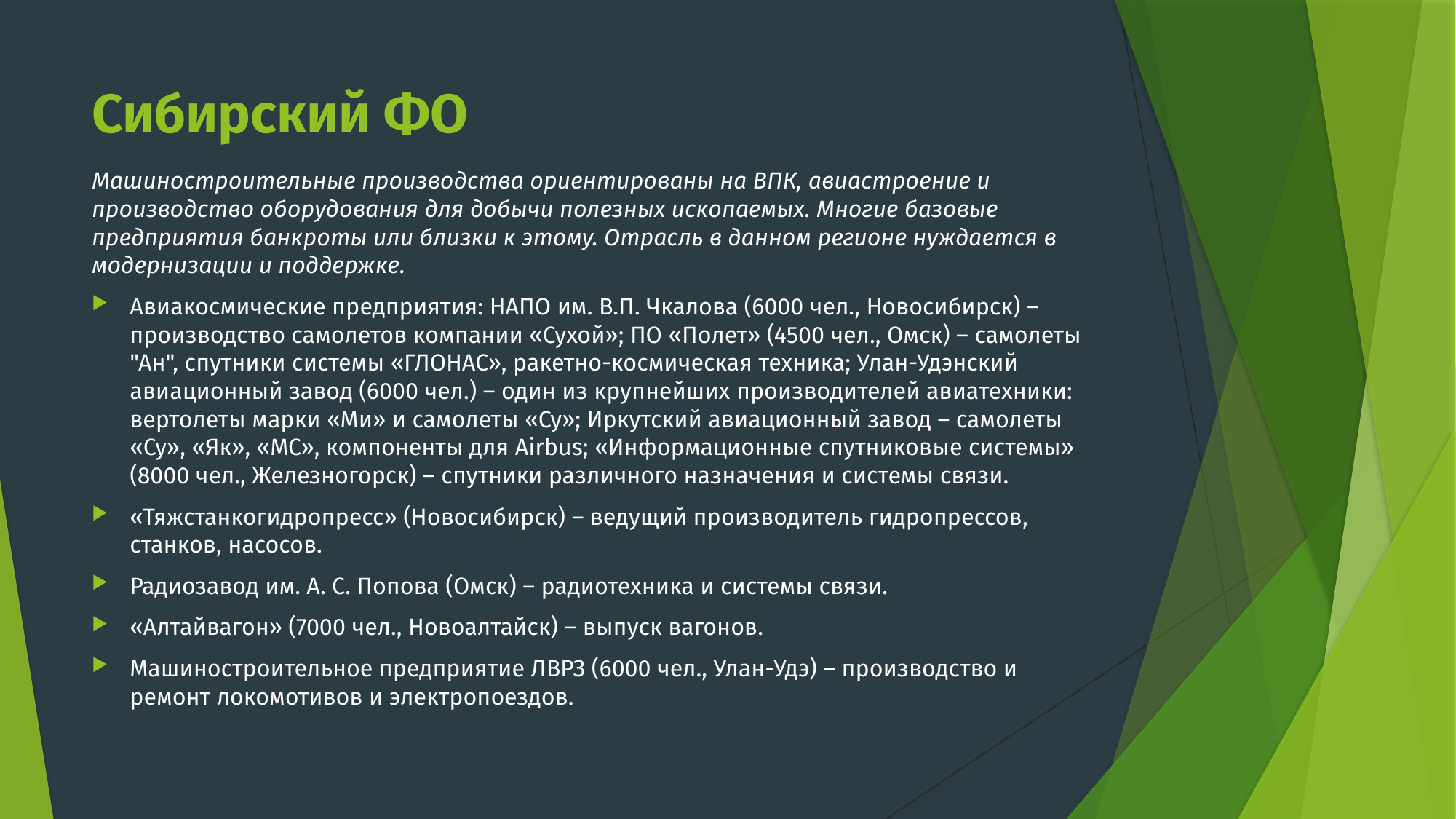

# Сибирский ФО
Машиностроительные производства ориентированы на ВПК, авиастроение и производство оборудования для добычи полезных ископаемых. Многие базовые предприятия банкроты или близки к этому. Отрасль в данном регионе нуждается в модернизации и поддержке.
Авиакосмические предприятия: НАПО им. В.П. Чкалова (6000 чел., Новосибирск) – производство самолетов компании «Сухой»; ПО «Полет» (4500 чел., Омск) – самолеты "Ан", спутники системы «ГЛОНАС», ракетно-космическая техника; Улан-Удэнский авиационный завод (6000 чел.) – один из крупнейших производителей авиатехники: вертолеты марки «Ми» и самолеты «Су»; Иркутский авиационный завод – самолеты «Су», «Як», «МС», компоненты для Airbus; «Информационные спутниковые системы» (8000 чел., Железногорск) – спутники различного назначения и системы связи.
«Тяжстанкогидропресс» (Новосибирск) – ведущий производитель гидропрессов, станков, насосов.
Радиозавод им. А. С. Попова (Омск) – радиотехника и системы связи.
«Алтайвагон» (7000 чел., Новоалтайск) – выпуск вагонов.
Машиностроительное предприятие ЛВРЗ (6000 чел., Улан-Удэ) – производство и ремонт локомотивов и электропоездов.